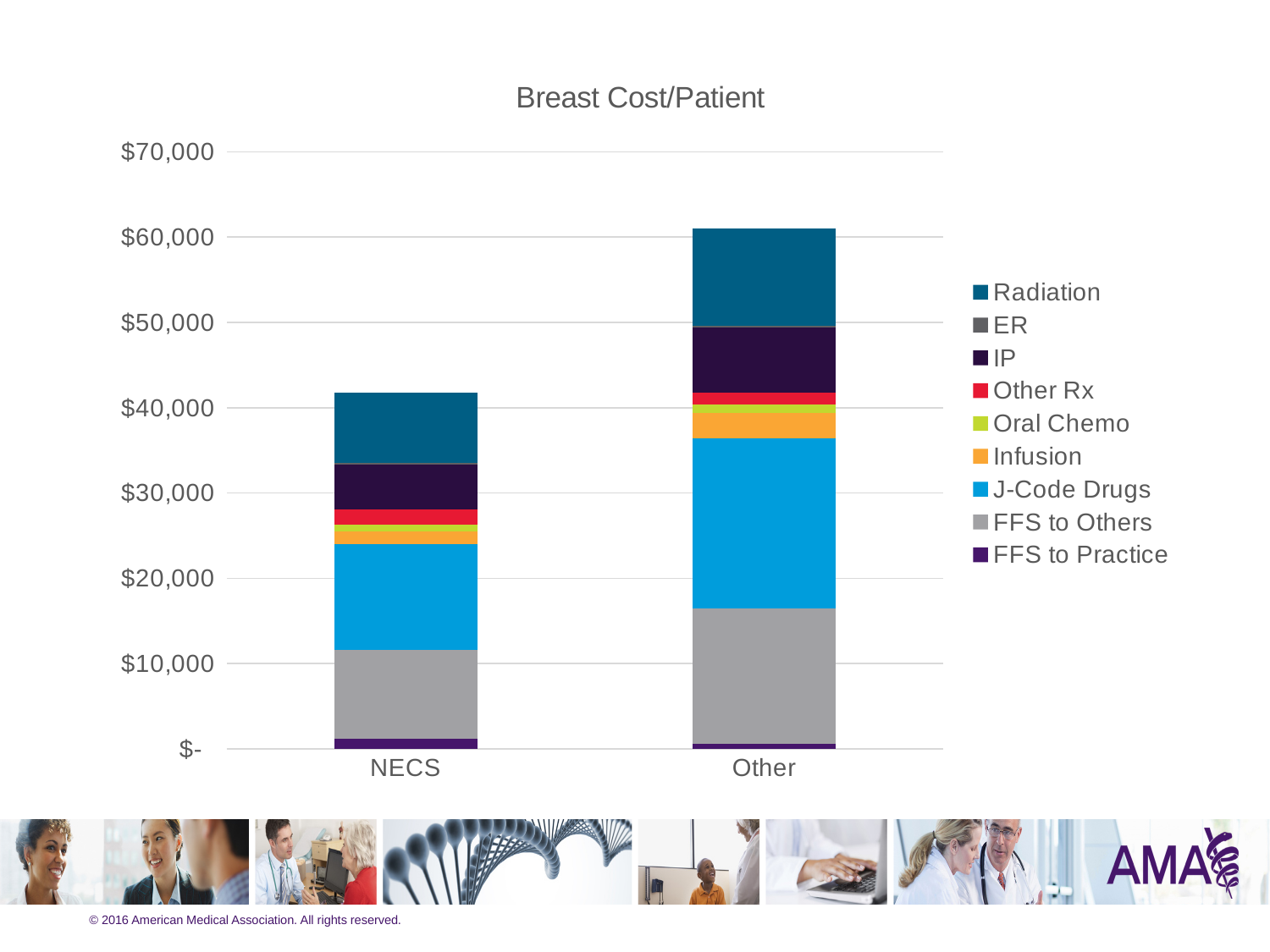

### Chart:

| Category | FFS to Practice | FFS to Others | J-Code Drugs | Infusion | Oral Chemo | Other Rx | IP | ER | Radiation |
|---|---|---|---|---|---|---|---|---|---|
| NECS | 1192.07375 | 10427.49098214286 | 12353.92964285715 | 1479.053214285714 | 820.107276785712 | 1807.8840625 | 5243.47736607143 | 221.5298660714286 | 8256.966339285662 |
| Other | 616.727619047619 | 15873.80230769231 | 19953.47600732601 | 2940.719853479854 | 958.1172527472528 | 1390.991684981685 | 7629.515970695973 | 235.788021978022 | 11401.03695970696 |